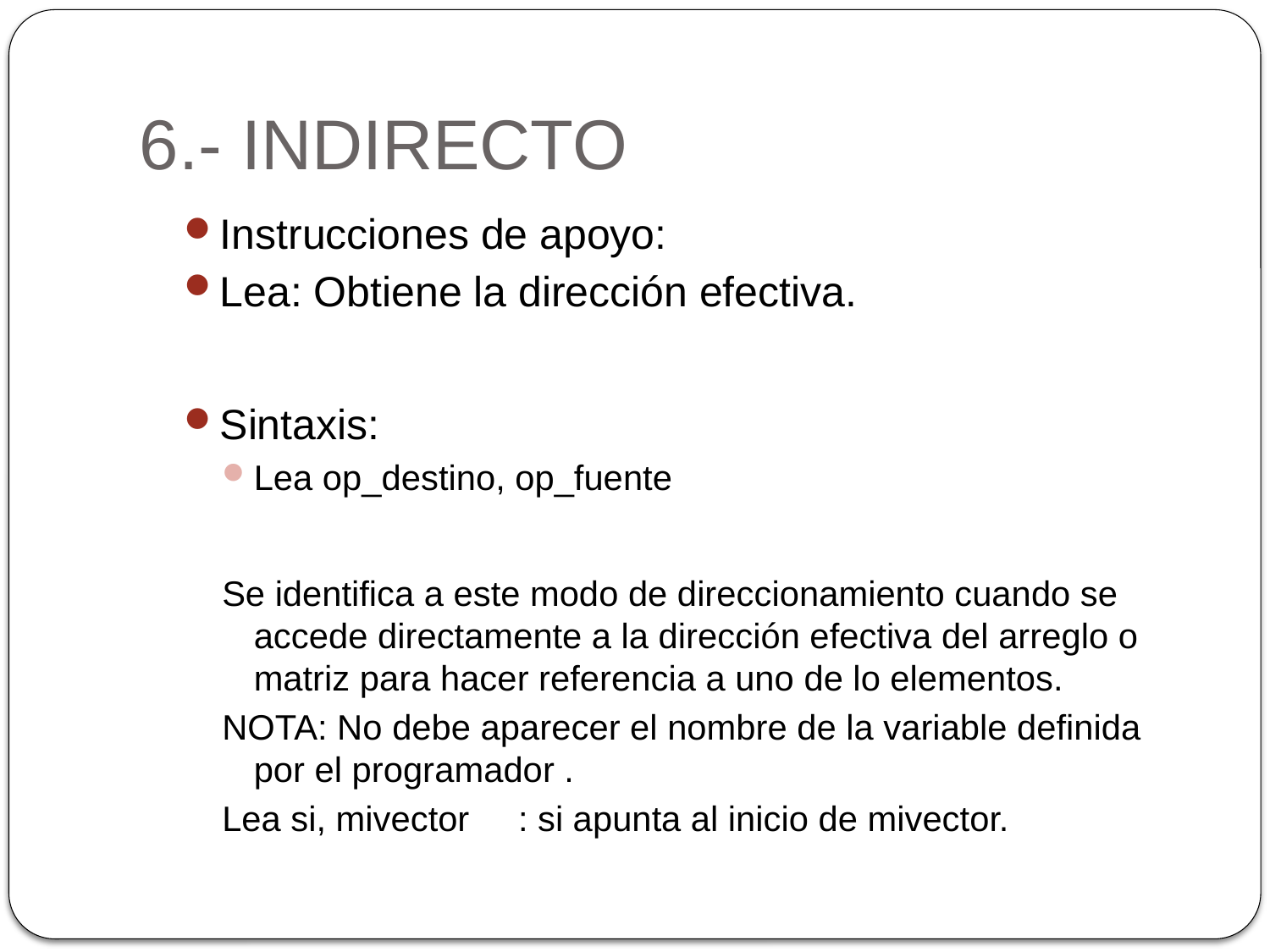

# 6.- INDIRECTO
Instrucciones de apoyo:
Lea: Obtiene la dirección efectiva.

Sintaxis:
Lea op_destino, op_fuente

Se identifica a este modo de direccionamiento cuando se accede directamente a la dirección efectiva del arreglo o matriz para hacer referencia a uno de lo elementos.
NOTA: No debe aparecer el nombre de la variable definida por el programador .
Lea si, mivector     : si apunta al inicio de mivector.